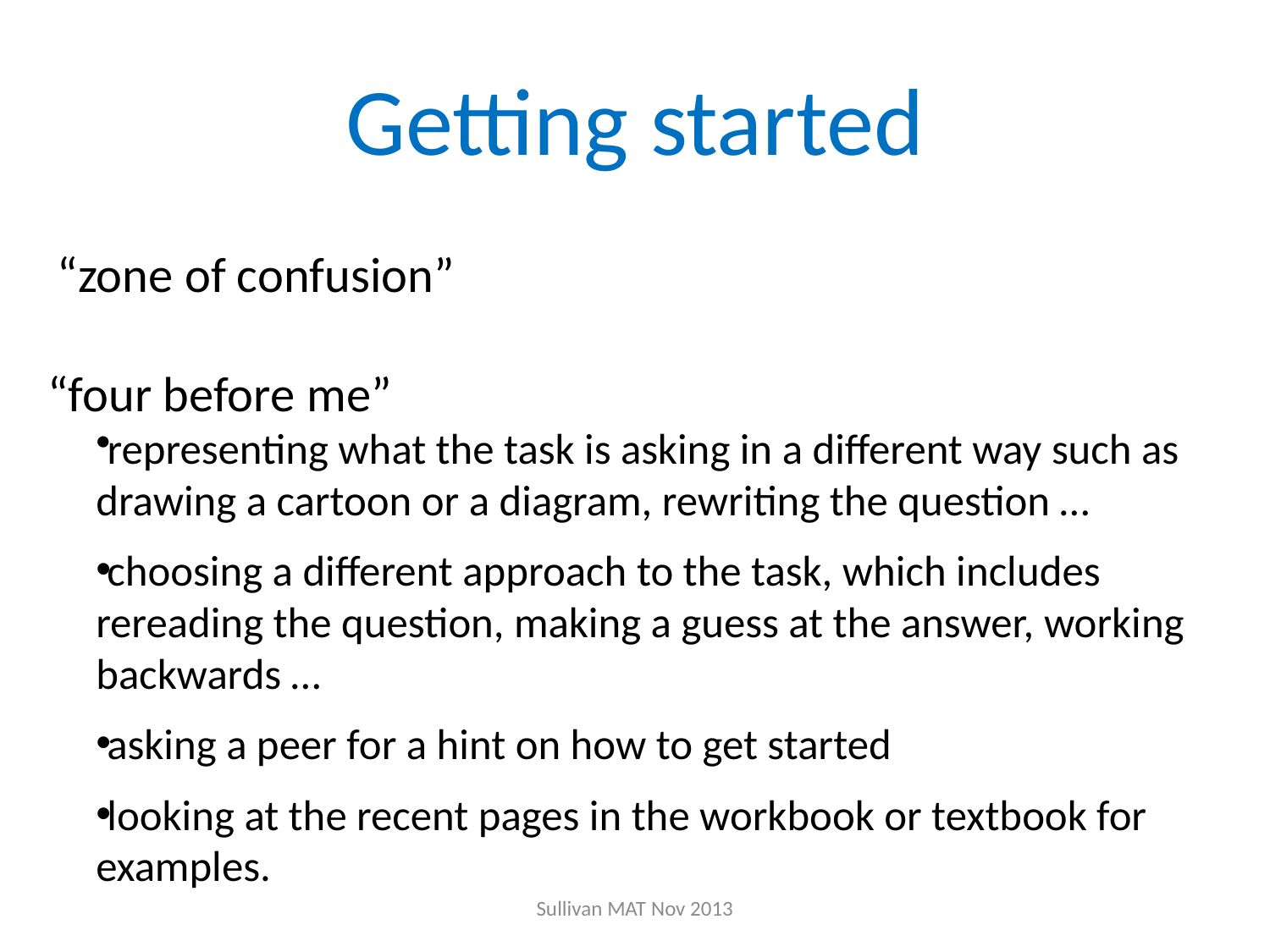

# Getting started

 “zone of confusion”

“four before me”
representing what the task is asking in a different way such as drawing a cartoon or a diagram, rewriting the question …

choosing a different approach to the task, which includes rereading the question, making a guess at the answer, working backwards …

asking a peer for a hint on how to get started

looking at the recent pages in the workbook or textbook for examples.

Sullivan MAT Nov 2013